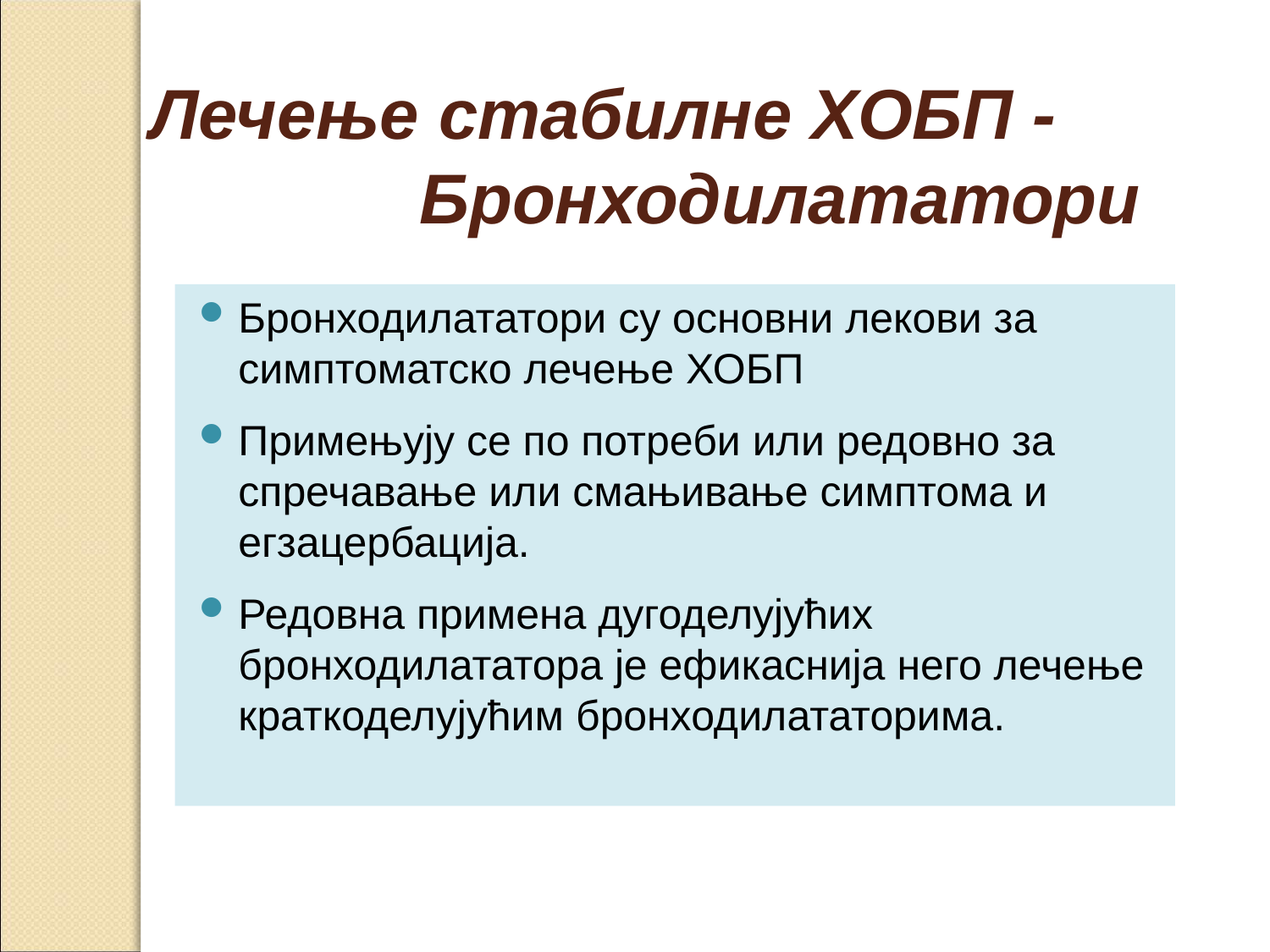

Лечење стабилне ХОБП -                   Бронходилататори
Бронходилататори су основни лекови за симптоматско лечење ХОБП
Примењују се по потреби или редовно за спречавање или смањивање симптома и егзацербација.
Редовна примена дугоделујућих бронходилататора је ефикаснија него лечење краткоделујућим бронходилататорима.